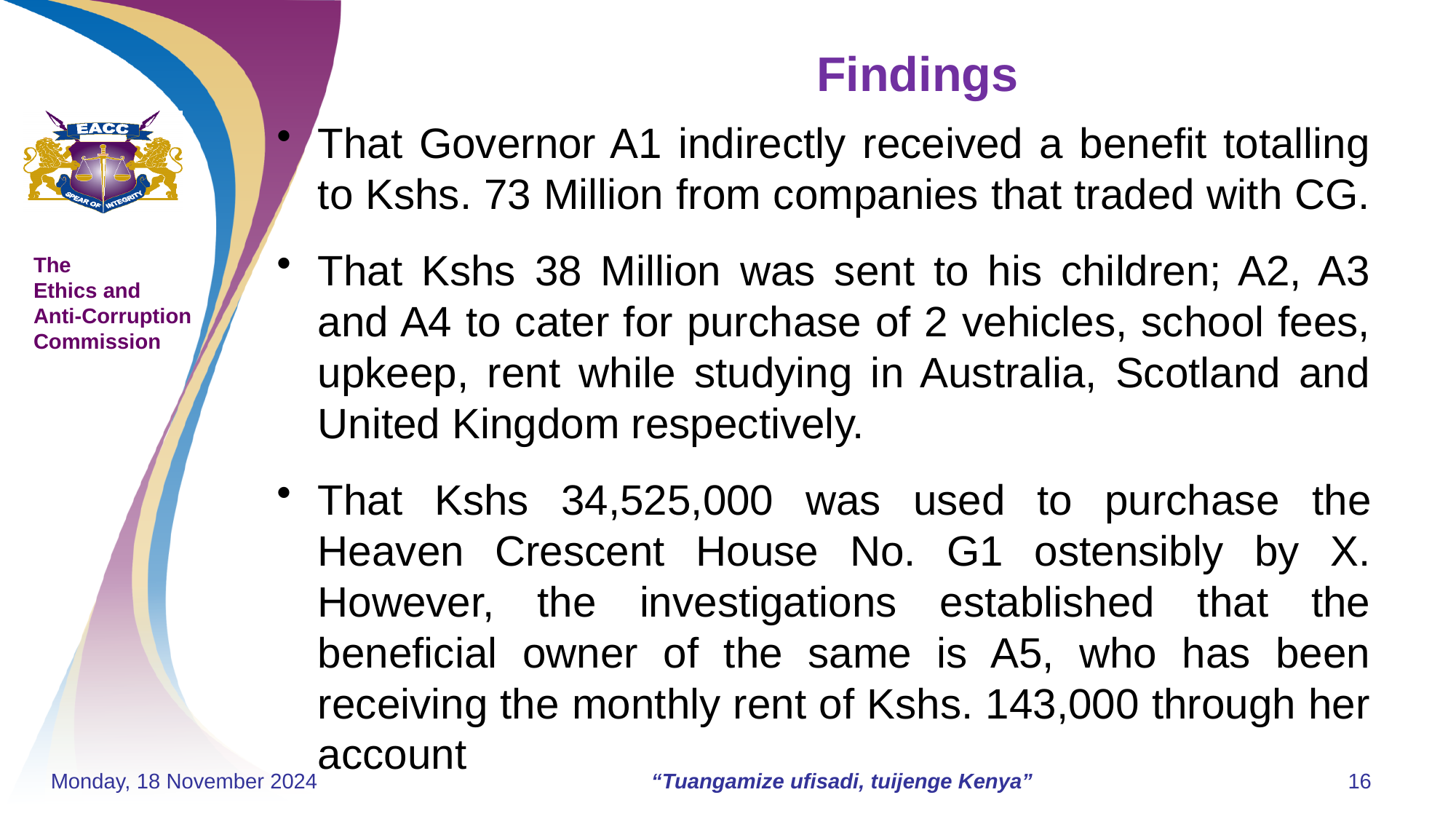

# Findings
That Governor A1 indirectly received a benefit totalling to Kshs. 73 Million from companies that traded with CG.

That Kshs 38 Million was sent to his children; A2, A3 and A4 to cater for purchase of 2 vehicles, school fees, upkeep, rent while studying in Australia, Scotland and United Kingdom respectively.

That Kshs 34,525,000 was used to purchase the Heaven Crescent House No. G1 ostensibly by X. However, the investigations established that the beneficial owner of the same is A5, who has been receiving the monthly rent of Kshs. 143,000 through her account

Monday, 18 November 2024
“Tuangamize ufisadi, tuijenge Kenya”
16